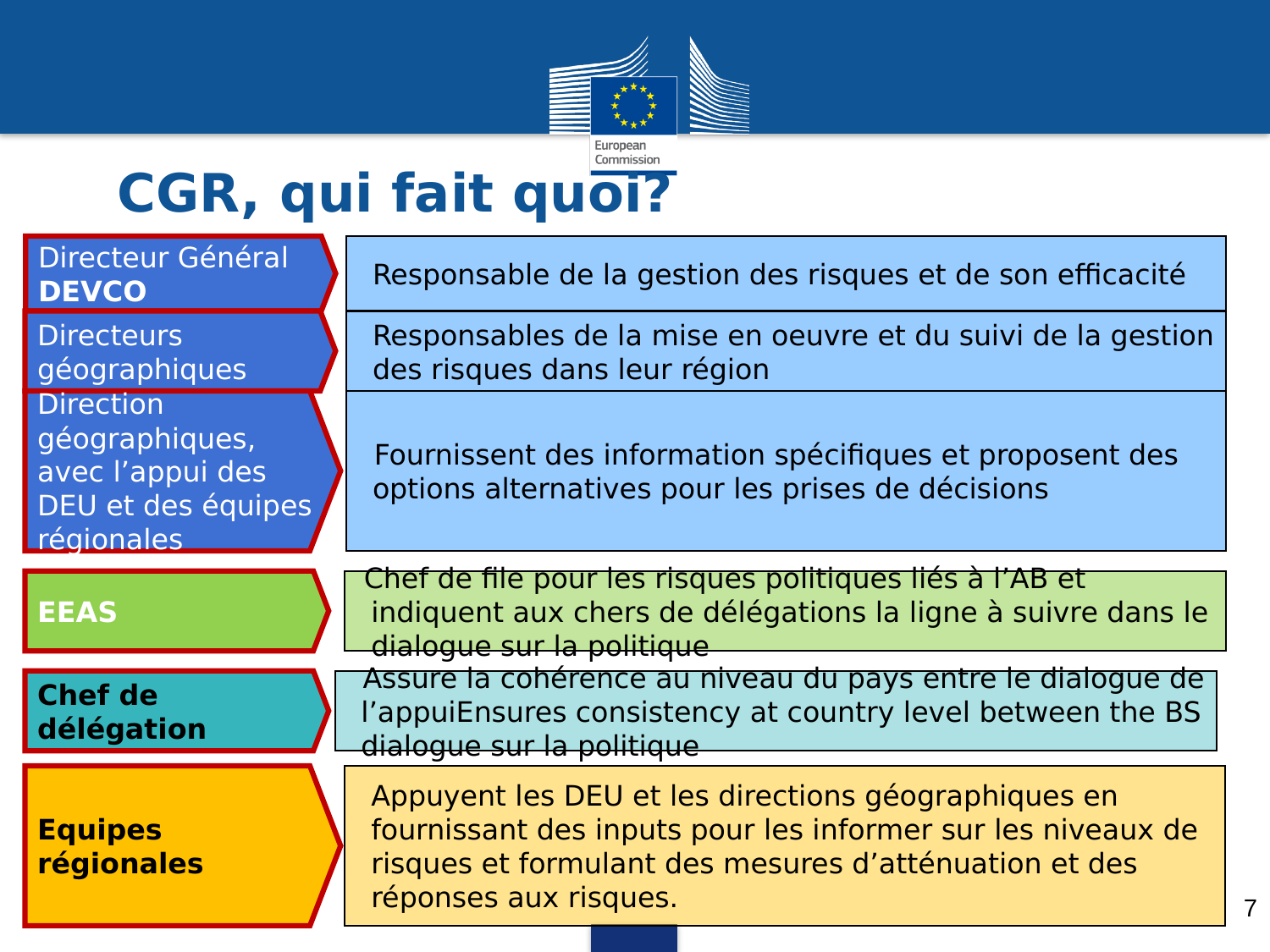

# CGR, qui fait quoi?
Directeur Général
DEVCO
	Responsable de la gestion des risques et de son efficacité
Directeurs géographiques
	Responsables de la mise en oeuvre et du suivi de la gestion des risques dans leur région
Direction géographiques, avec l’appui des DEU et des équipes régionales
  Fournissent des information spécifiques et proposent des options alternatives pour les prises de décisions
EEAS
 Chef de file pour les risques politiques liés à l’AB et indiquent aux chers de délégations la ligne à suivre dans le dialogue sur la politique
Chef de délégation
  Assure la cohérence au niveau du pays entre le dialogue de l’appuiEnsures consistency at country level between the BS dialogue sur la politique
Equipes régionales
	Appuyent les DEU et les directions géographiques en fournissant des inputs pour les informer sur les niveaux de risques et formulant des mesures d’atténuation et des réponses aux risques.
7